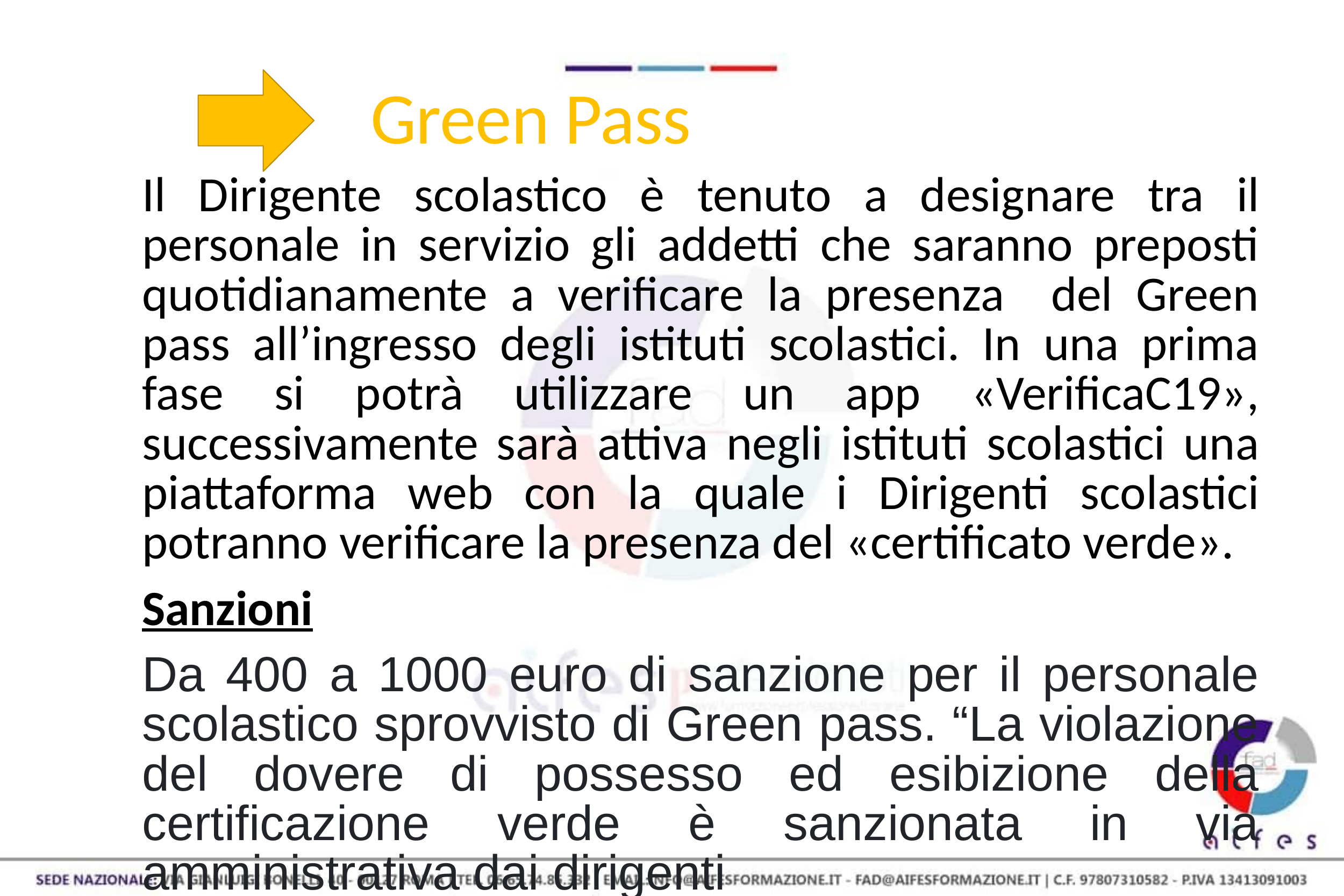

# Green Pass
Il Dirigente scolastico è tenuto a designare tra il personale in servizio gli addetti che saranno preposti quotidianamente a verificare la presenza  del Green pass all’ingresso degli istituti scolastici. In una prima fase si potrà utilizzare un app «VerificaC19», successivamente sarà attiva negli istituti scolastici una piattaforma web con la quale i Dirigenti scolastici potranno verificare la presenza del «certificato verde».
Sanzioni
Da 400 a 1000 euro di sanzione per il personale scolastico sprovvisto di Green pass. “La violazione del dovere di possesso ed esibizione della certificazione verde è sanzionata in via amministrativa dai dirigenti